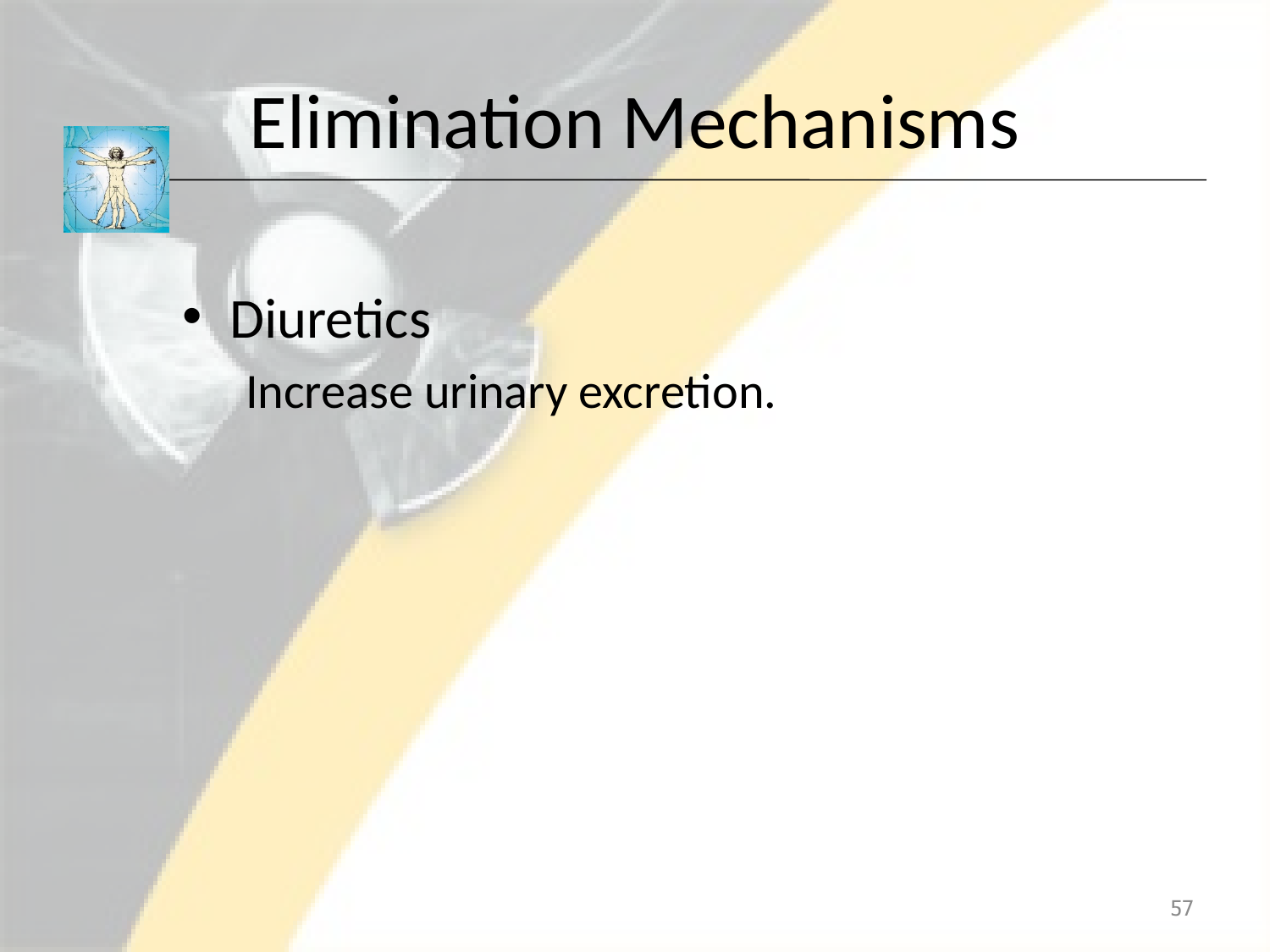

# Elimination Mechanisms
Diuretics
Increase urinary excretion.
57